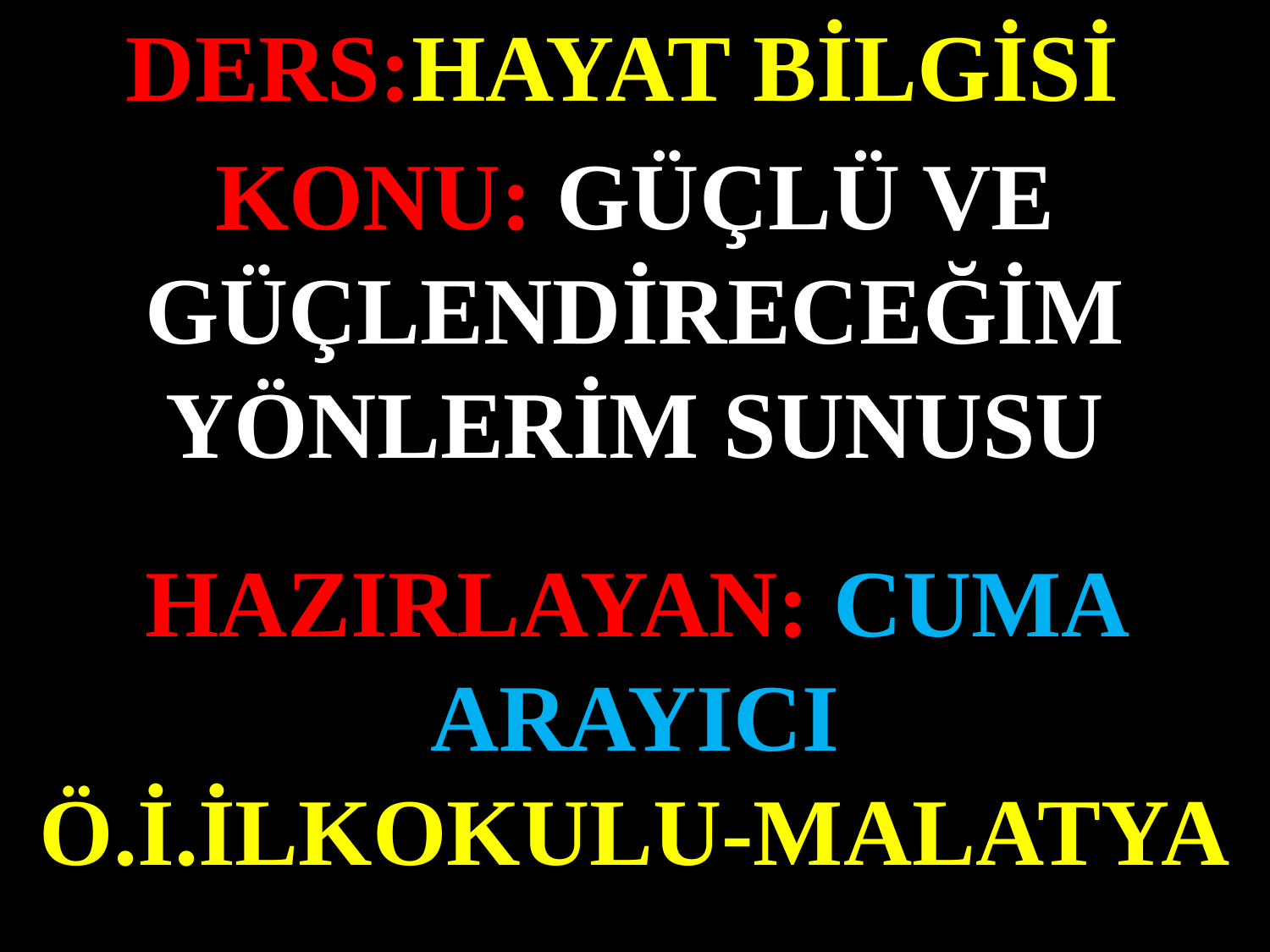

DERS:HAYAT BİLGİSİ
KONU: GÜÇLÜ VE GÜÇLENDİRECEĞİM YÖNLERİM SUNUSU
#
HAZIRLAYAN: CUMA ARAYICI
Ö.İ.İLKOKULU-MALATYA